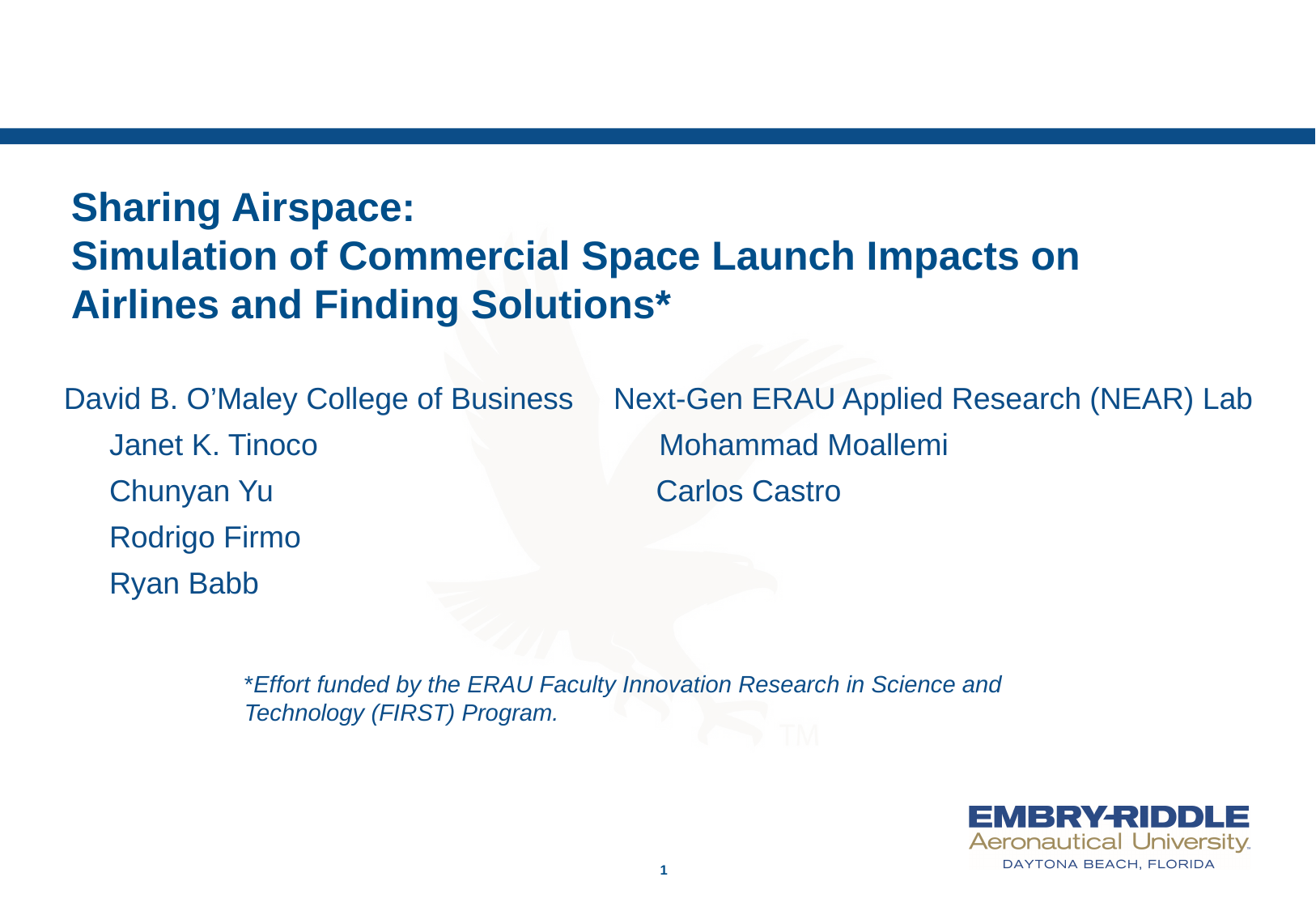

# Sharing Airspace: Simulation of Commercial Space Launch Impacts on Airlines and Finding Solutions*
David B. O’Maley College of Business
	Janet K. Tinoco
	Chunyan Yu
	Rodrigo Firmo
	Ryan Babb

Next-Gen ERAU Applied Research (NEAR) Lab
	Mohammad Moallemi
     Carlos Castro
*Effort funded by the ERAU Faculty Innovation Research in Science and Technology (FIRST) Program.
1